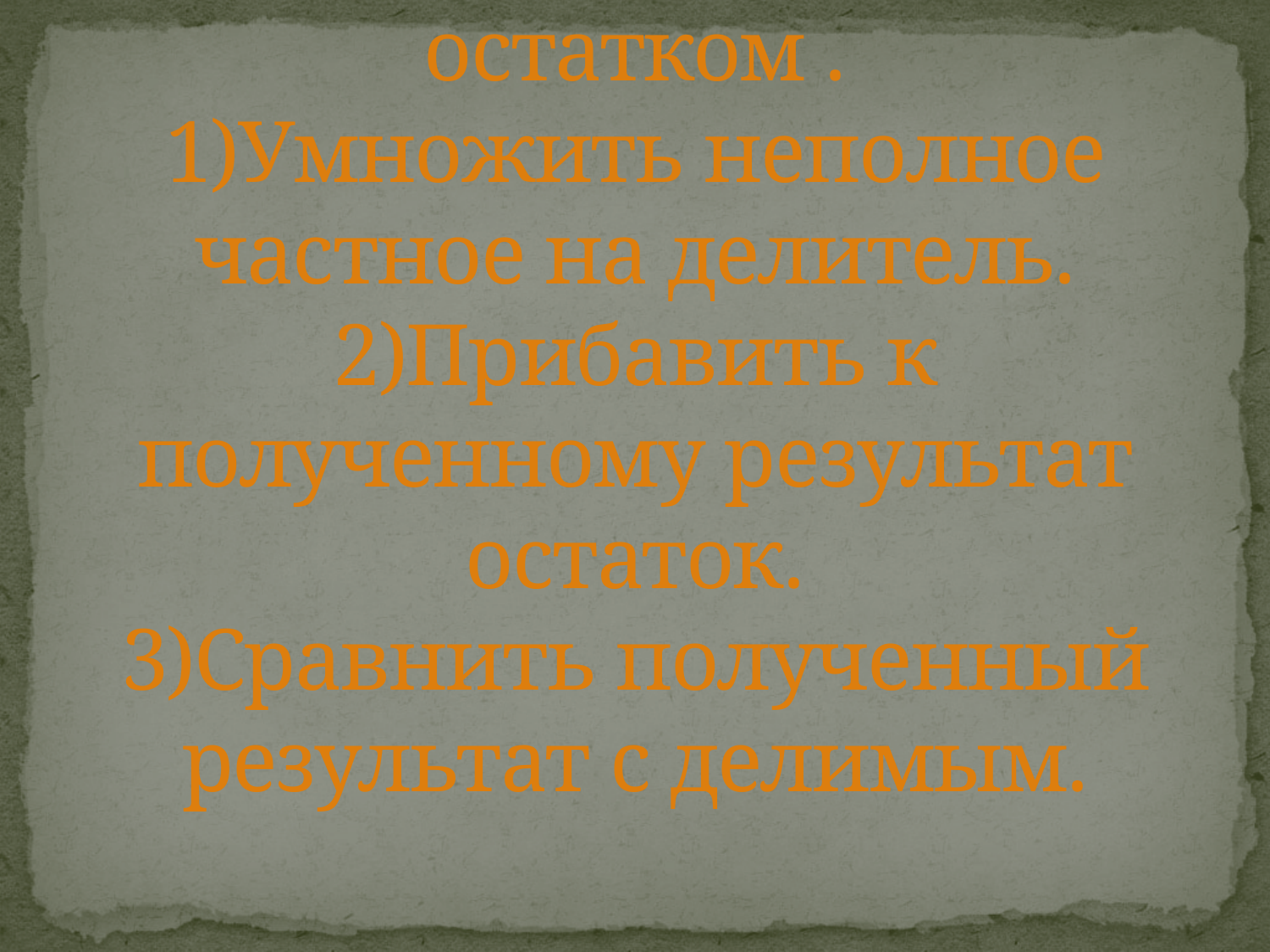

# Как проверить деление с остатком . 1)Умножить неполное частное на делитель. 2)Прибавить к полученному результат остаток. 3)Сравнить полученный результат с делимым.